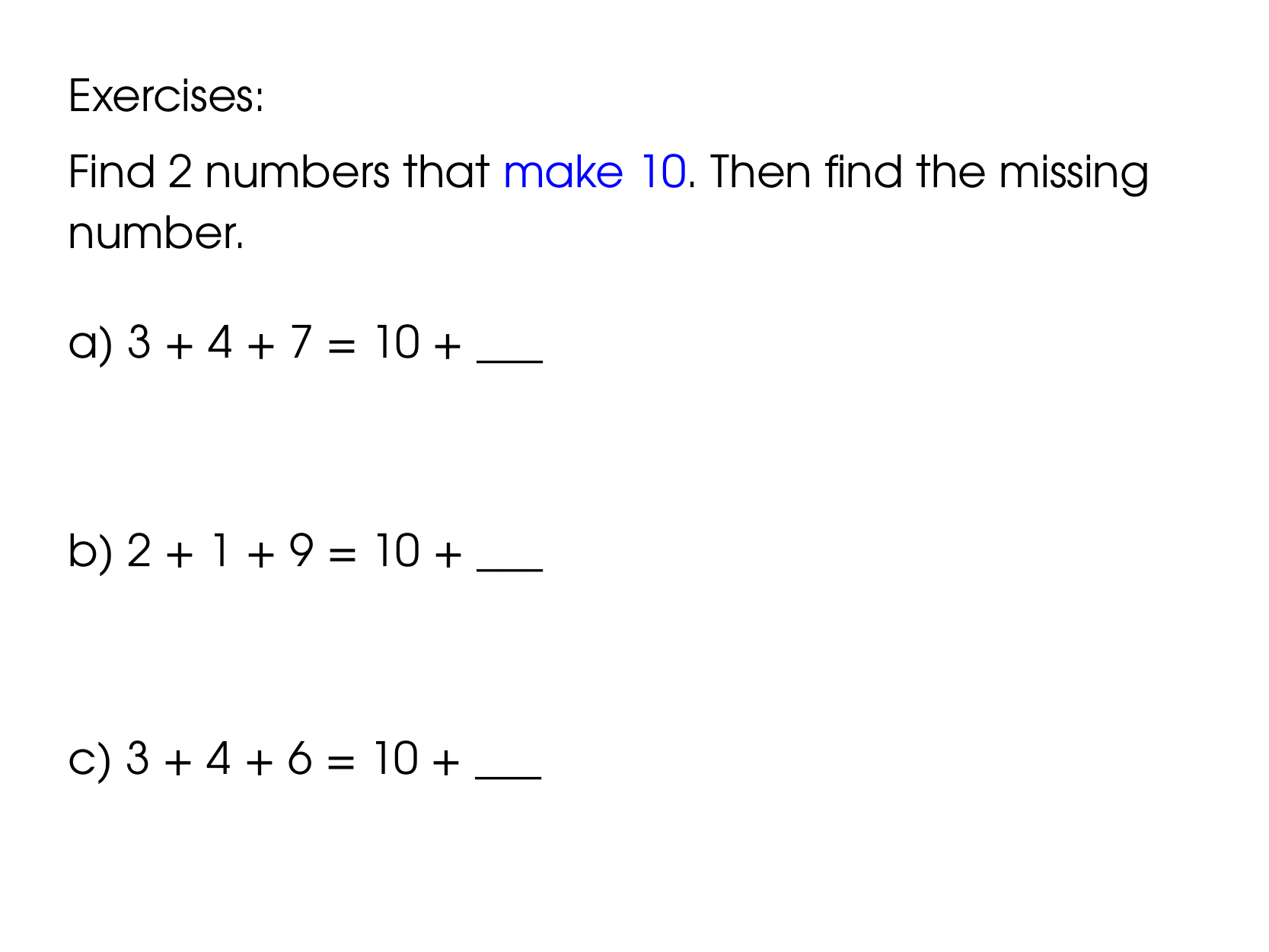

Exercises:
Find 2 numbers that make 10. Then find the missing number.
a) 3 + 4 + 7 = 10 + ___
b) 2 + 1 + 9 = 10 + ___
c) 3 + 4 + 6 = 10 + ___